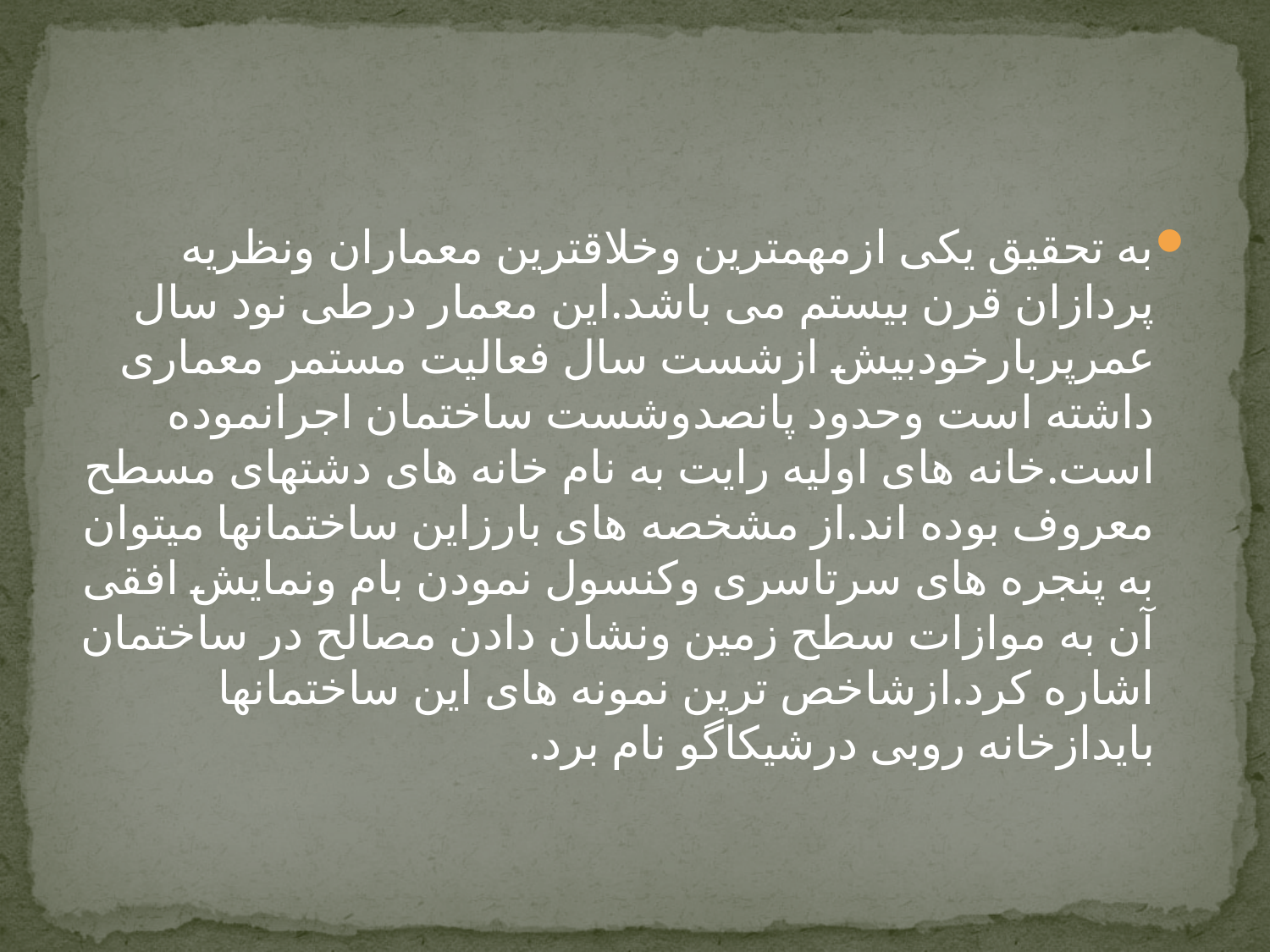

به تحقیق یکی ازمهمترین وخلاقترین معماران ونظریه پردازان قرن بیستم می باشد.این معمار درطی نود سال عمرپربارخودبیش ازشست سال فعالیت مستمر معماری داشته است وحدود پانصدوشست ساختمان اجرانموده است.خانه های اولیه رایت به نام خانه های دشتهای مسطح معروف بوده اند.از مشخصه های بارزاین ساختمانها میتوان به پنجره های سرتاسری وکنسول نمودن بام ونمایش افقی آن به موازات سطح زمین ونشان دادن مصالح در ساختمان اشاره کرد.ازشاخص ترین نمونه های این ساختمانها بایدازخانه روبی درشیکاگو نام برد.